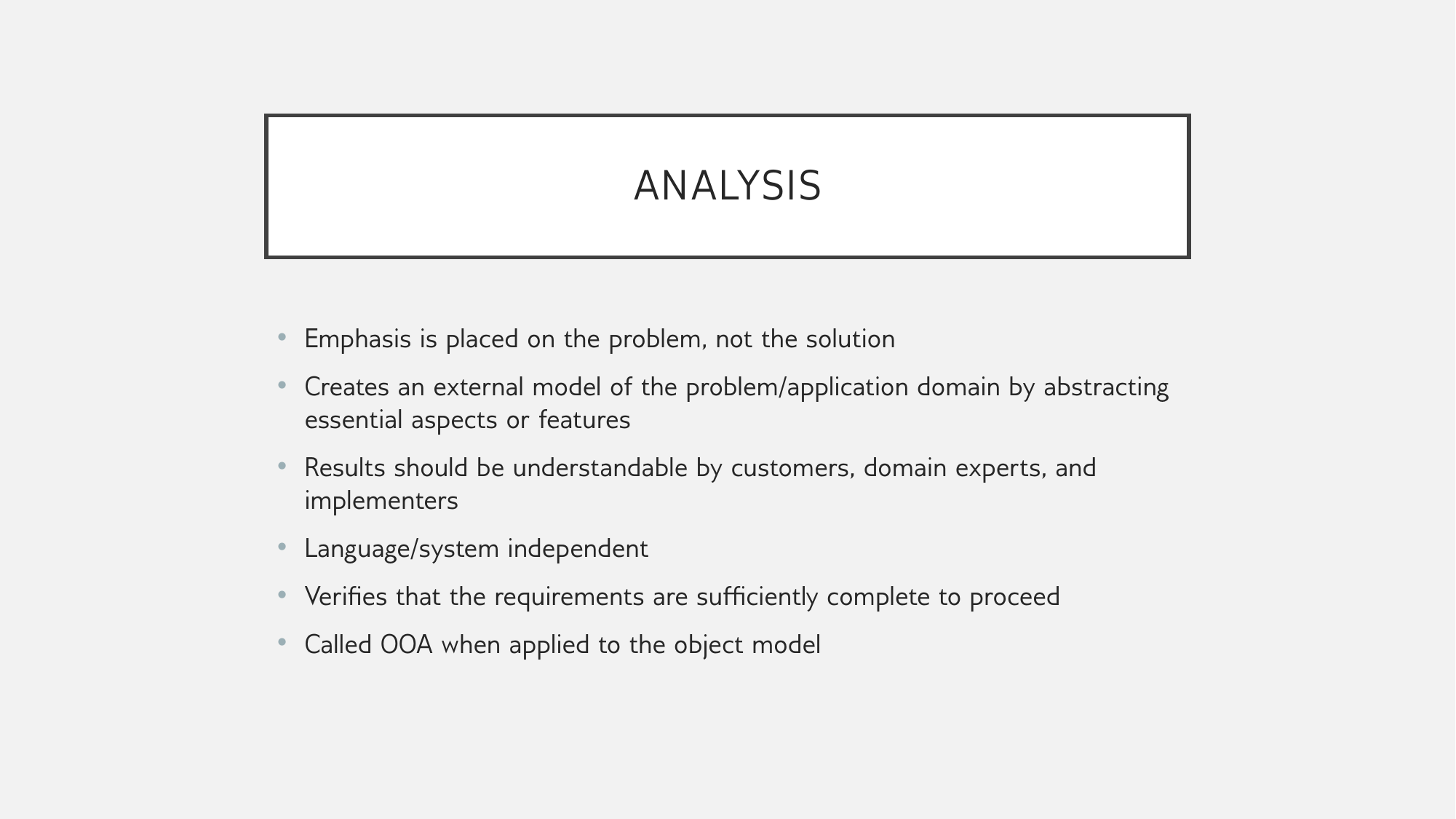

# Analysis
Emphasis is placed on the problem, not the solution
Creates an external model of the problem/application domain by abstracting essential aspects or features
Results should be understandable by customers, domain experts, and implementers
Language/system independent
Verifies that the requirements are sufficiently complete to proceed
Called OOA when applied to the object model